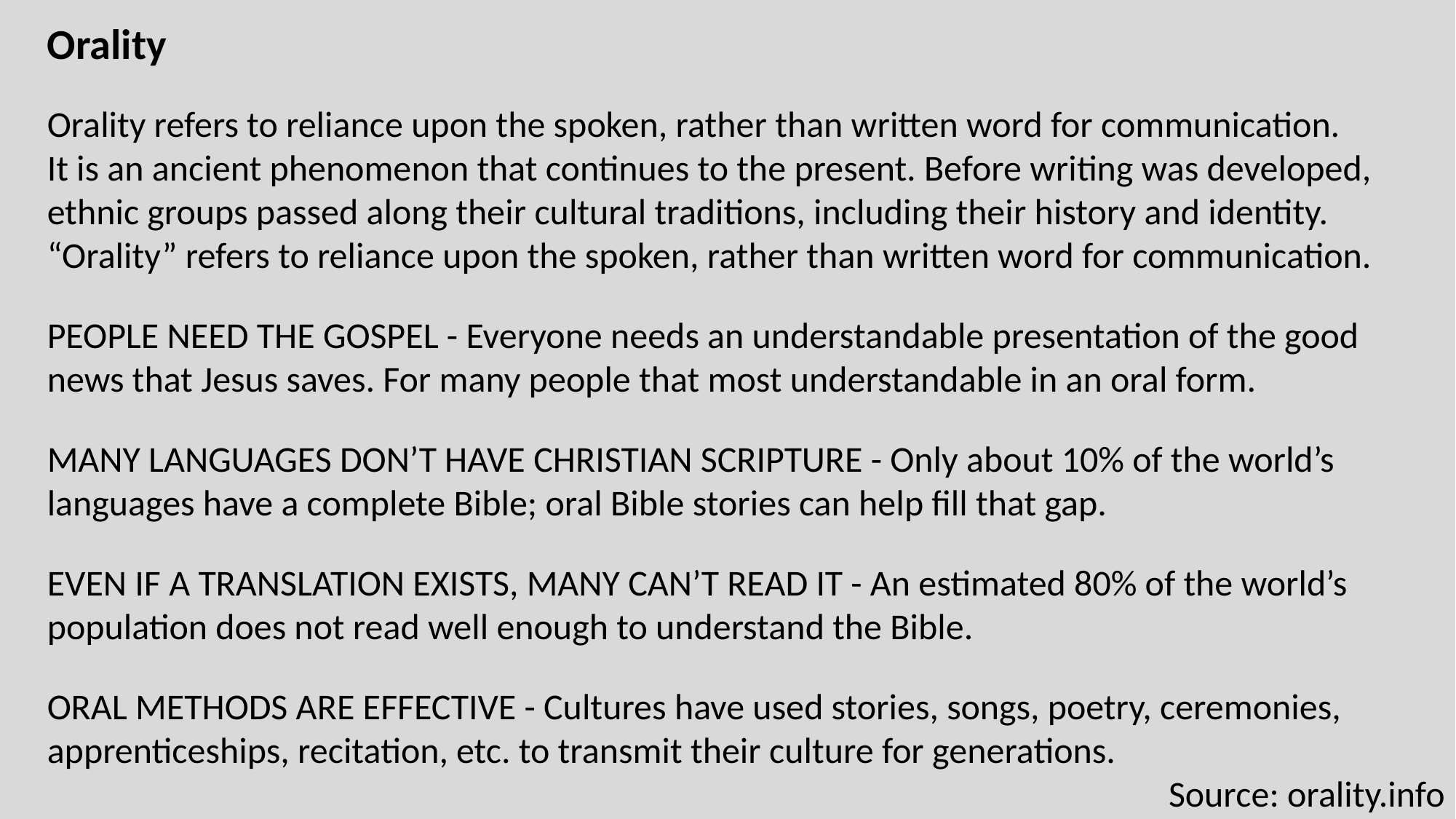

Orality

Orality refers to reliance upon the spoken, rather than written word for communication.
It is an ancient phenomenon that continues to the present. Before writing was developed, ethnic groups passed along their cultural traditions, including their history and identity. “Orality” refers to reliance upon the spoken, rather than written word for communication.

PEOPLE NEED THE GOSPEL - Everyone needs an understandable presentation of the good
news that Jesus saves. For many people that most understandable in an oral form.

MANY LANGUAGES DON’T HAVE CHRISTIAN SCRIPTURE - Only about 10% of the world’s languages have a complete Bible; oral Bible stories can help fill that gap.

EVEN IF A TRANSLATION EXISTS, MANY CAN’T READ IT - An estimated 80% of the world’s population does not read well enough to understand the Bible.

ORAL METHODS ARE EFFECTIVE - Cultures have used stories, songs, poetry, ceremonies, apprenticeships, recitation, etc. to transmit their culture for generations.
                                                                                                                                         Source: orality.info